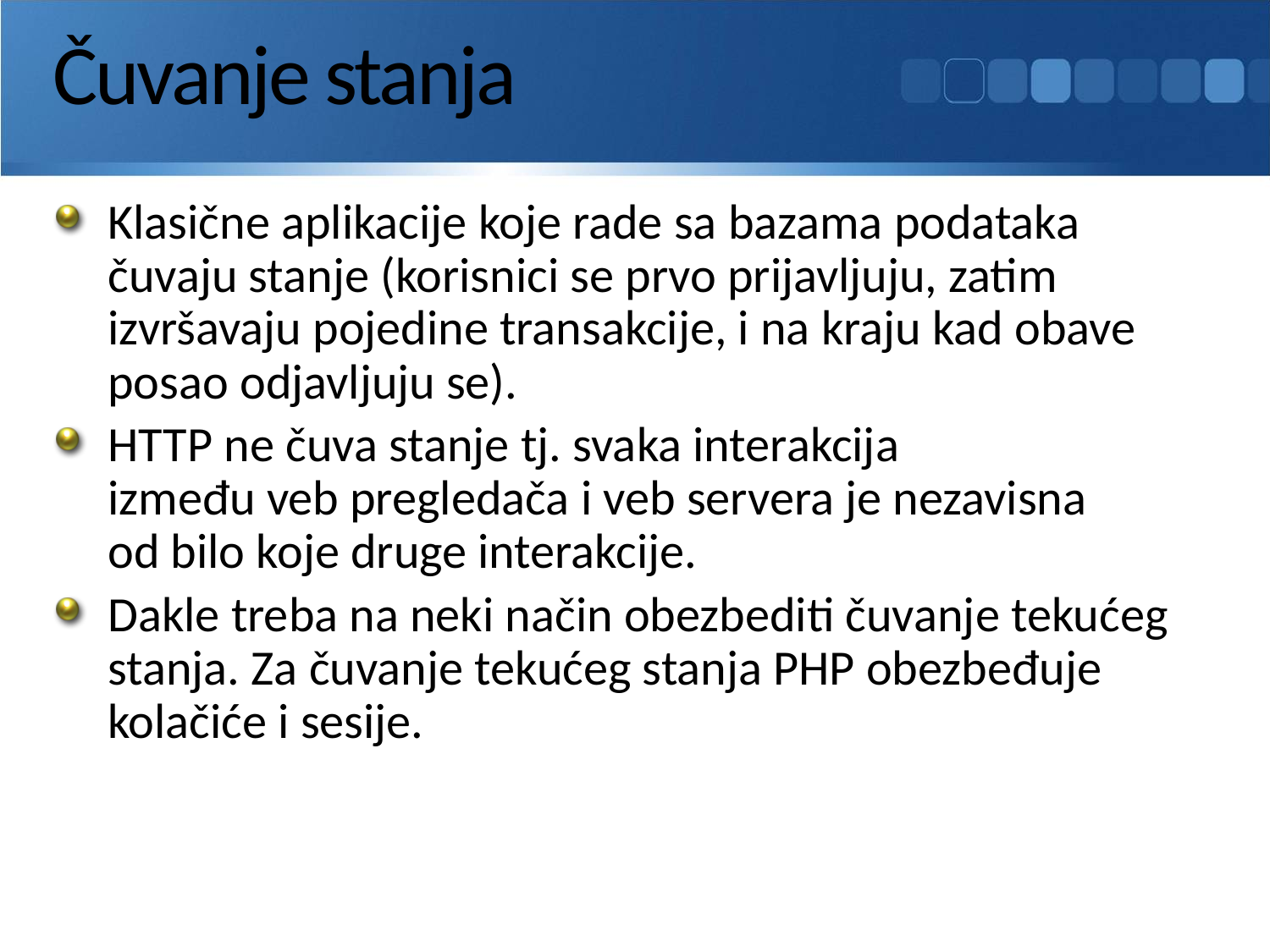

# Čuvanje stanja
Klasične aplikacije koje rade sa bazama podataka čuvaju stanje (korisnici se prvo prijavljuju, zatim  izvršavaju pojedine transakcije, i na kraju kad obave posao odjavljuju se).
HTTP ne čuva stanje tj. svaka interakcija
između veb pregledača i veb servera je nezavisna
od bilo koje druge interakcije.
Dakle treba na neki način obezbediti čuvanje tekućeg stanja. Za čuvanje tekućeg stanja PHP obezbeđuje kolačiće i sesije.